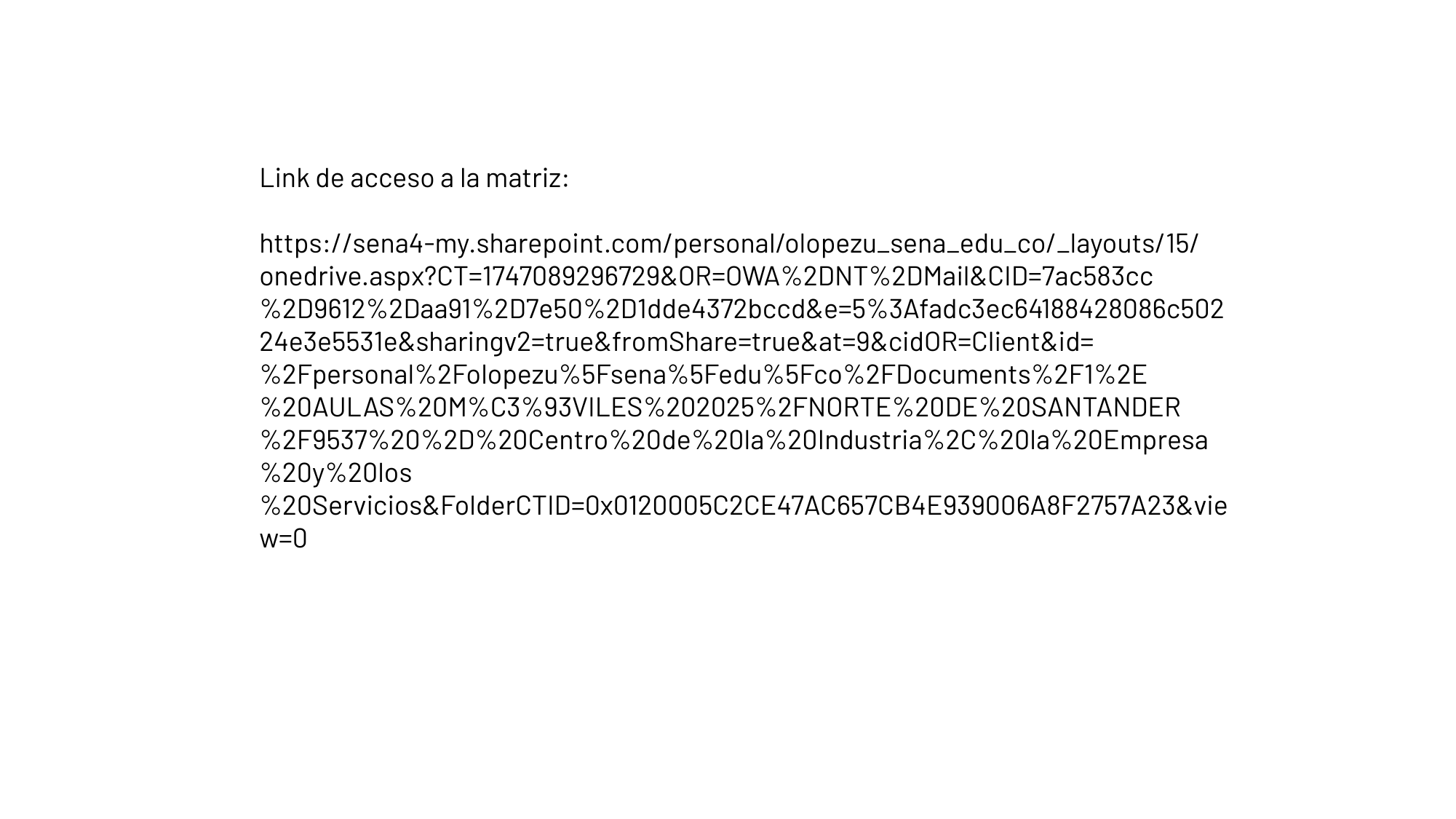

Link de acceso a la matriz:
https://sena4-my.sharepoint.com/personal/olopezu_sena_edu_co/_layouts/15/onedrive.aspx?CT=1747089296729&OR=OWA%2DNT%2DMail&CID=7ac583cc%2D9612%2Daa91%2D7e50%2D1dde4372bccd&e=5%3Afadc3ec64188428086c50224e3e5531e&sharingv2=true&fromShare=true&at=9&cidOR=Client&id=%2Fpersonal%2Folopezu%5Fsena%5Fedu%5Fco%2FDocuments%2F1%2E%20AULAS%20M%C3%93VILES%202025%2FNORTE%20DE%20SANTANDER%2F9537%20%2D%20Centro%20de%20la%20Industria%2C%20la%20Empresa%20y%20los%20Servicios&FolderCTID=0x0120005C2CE47AC657CB4E939006A8F2757A23&view=0